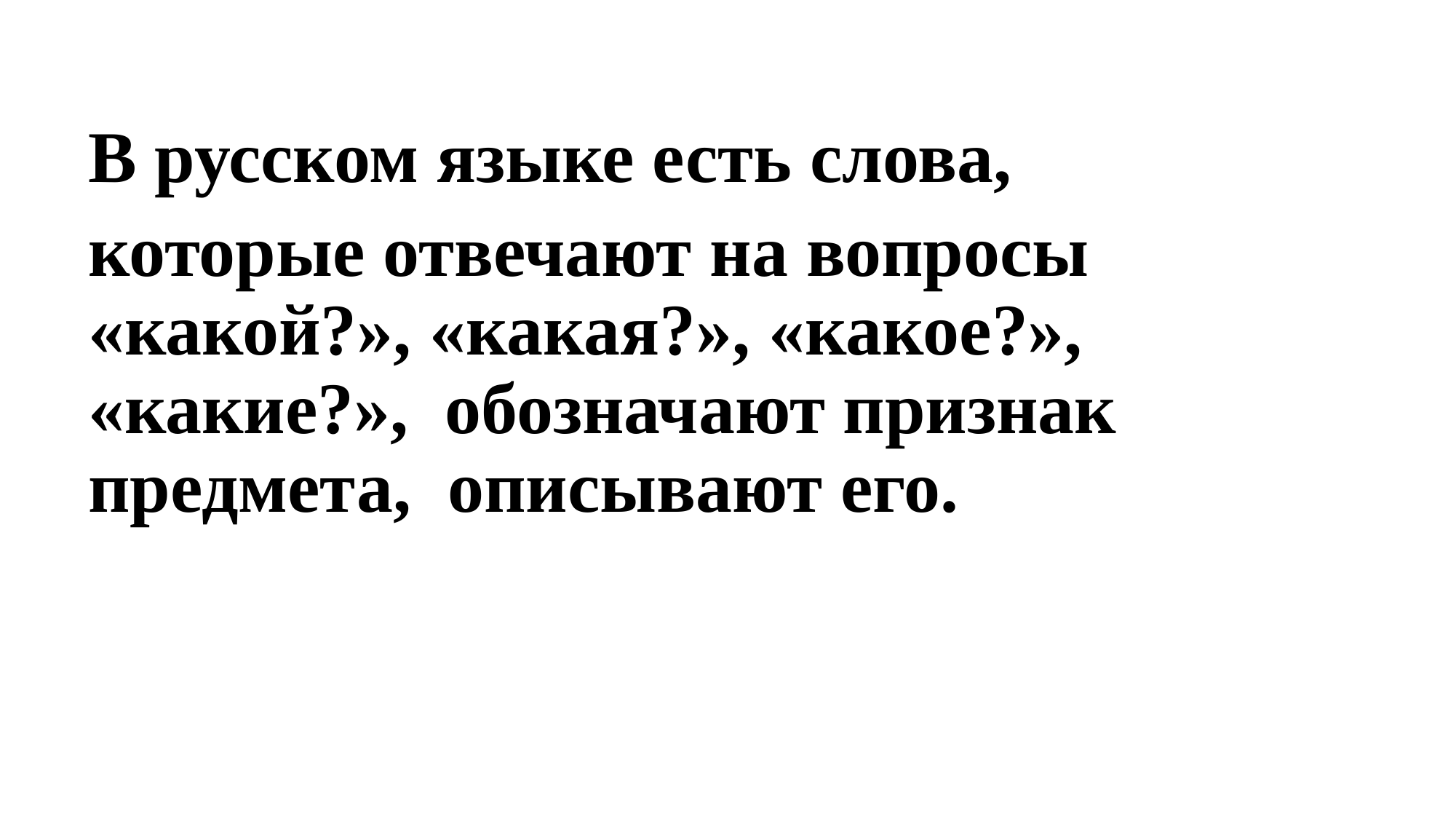

#
В русском языке есть слова,
которые отвечают на вопросы «какой?», «какая?», «какое?», «какие?»,  обозначают признак предмета,  описывают его.